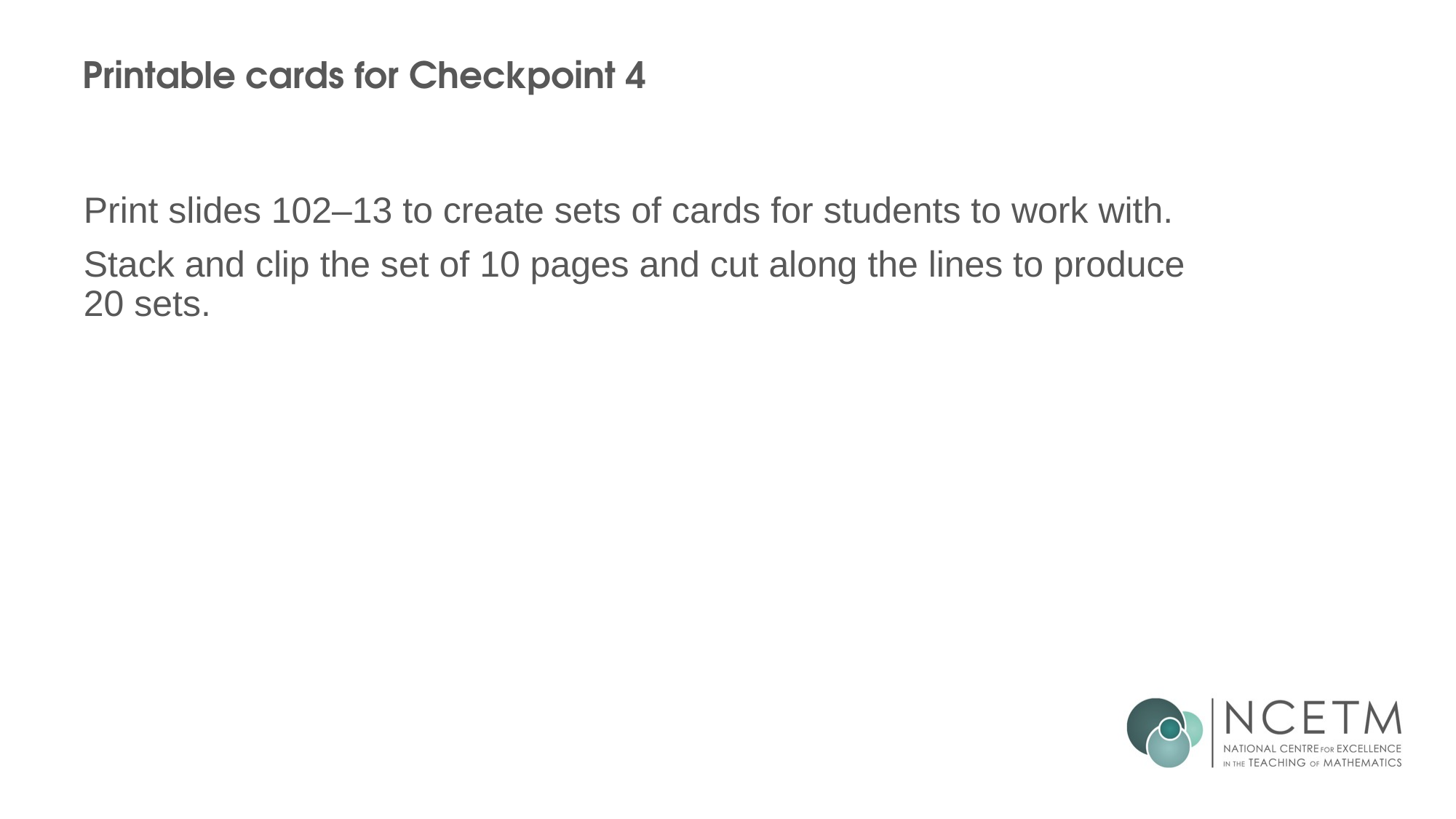

# Printable cards for Checkpoint 4
Print slides 102–13 to create sets of cards for students to work with.
Stack and clip the set of 10 pages and cut along the lines to produce 20 sets.